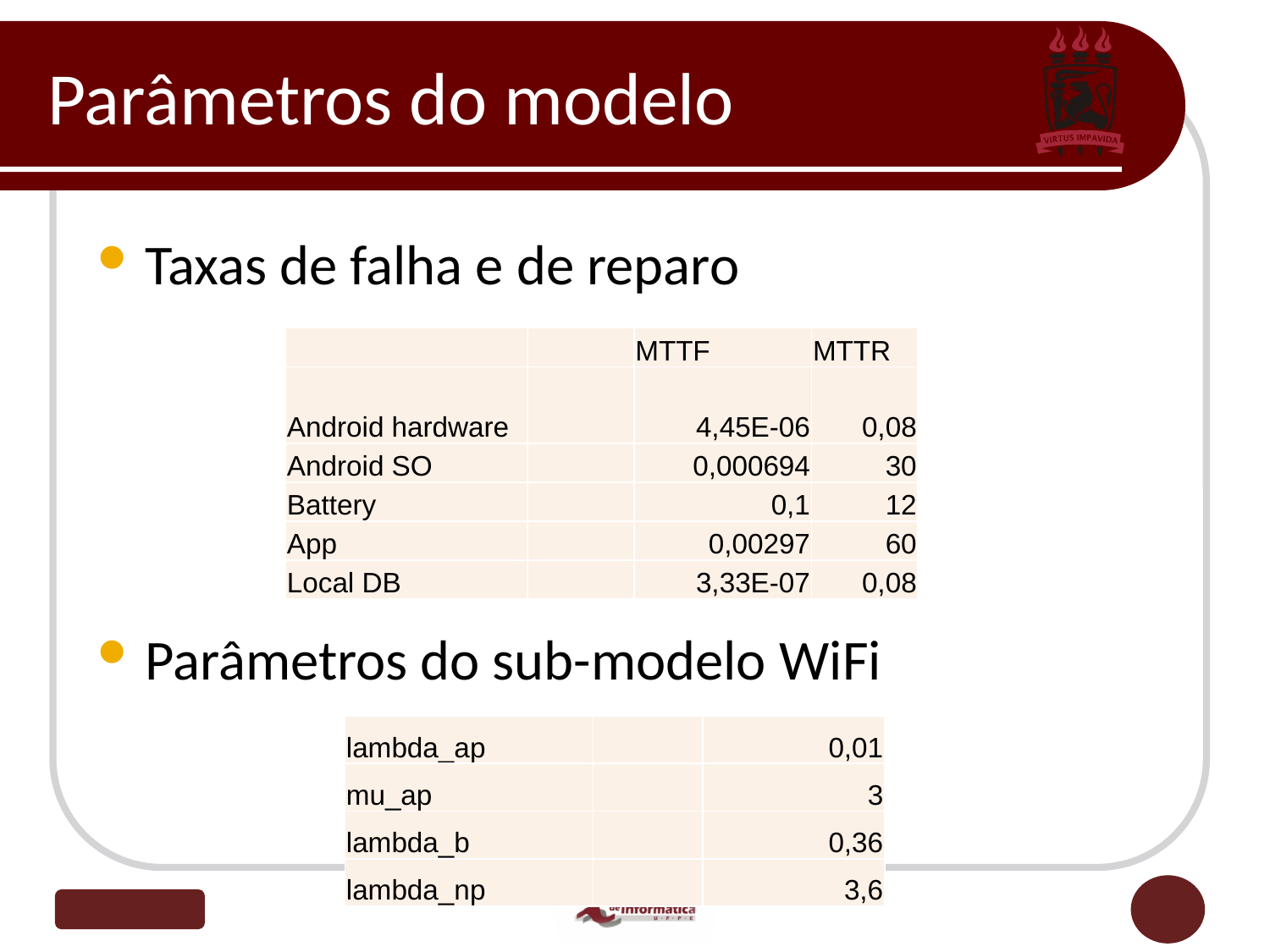

# Parâmetros do modelo
Taxas de falha e de reparo

Parâmetros do sub-modelo WiFi
|  |  | MTTF | MTTR |
| --- | --- | --- | --- |
| Android hardware |  | 4,45E-06 | 0,08 |
| Android SO |  | 0,000694 | 30 |
| Battery |  | 0,1 | 12 |
| App |  | 0,00297 | 60 |
| Local DB |  | 3,33E-07 | 0,08 |
| lambda\_ap |  | 0,01 |
| --- | --- | --- |
| mu\_ap |  | 3 |
| lambda\_b |  | 0,36 |
| lambda\_np |  | 3,6 |